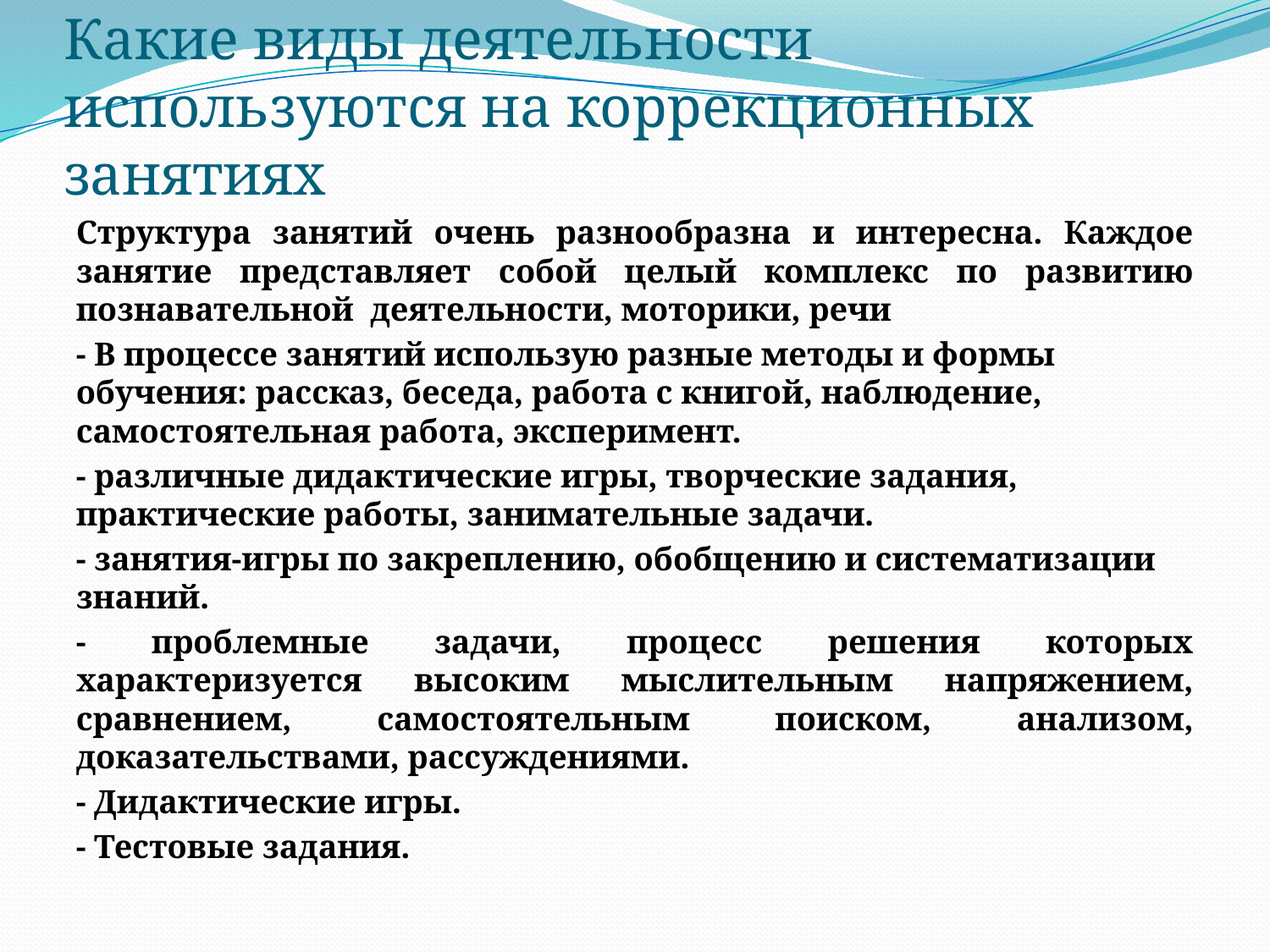

# Какие виды деятельности используются на коррекционных занятиях
Структура занятий очень разнообразна и интересна. Каждое занятие представляет собой целый комплекс по развитию познавательной  деятельности, моторики, речи
- В процессе занятий использую разные методы и формы обучения: рассказ, беседа, работа с книгой, наблюдение, самостоятельная работа, эксперимент.
- различные дидактические игры, творческие задания, практические работы, занимательные задачи.
- занятия-игры по закреплению, обобщению и систематизации знаний.
- проблемные задачи, процесс решения которых характеризуется высоким мыслительным напряжением, сравнением, самостоятельным поиском, анализом, доказательствами, рассуждениями.
- Дидактические игры.
- Тестовые задания.